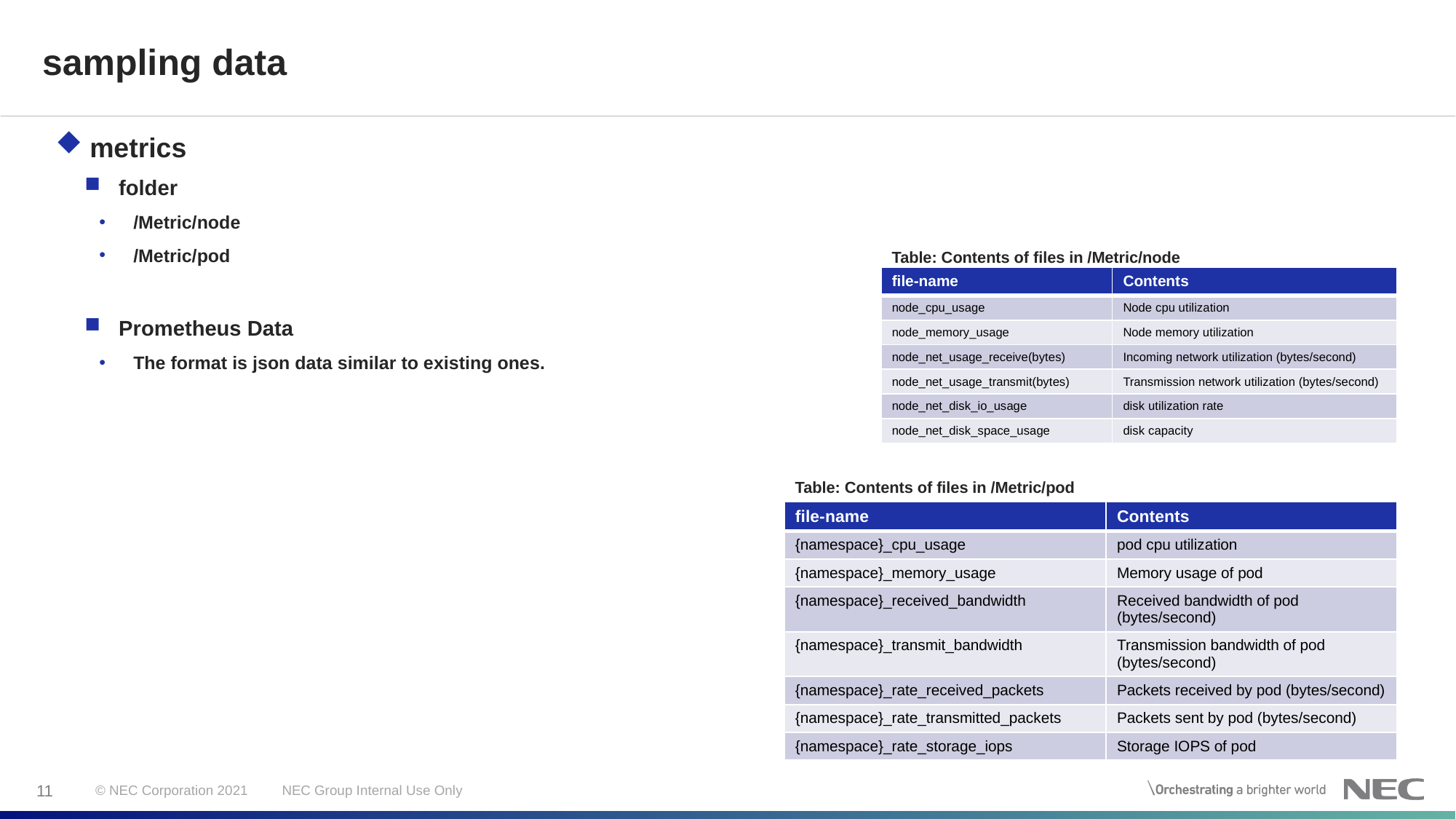

# sampling data
metrics
folder
/Metric/node
/Metric/pod

Prometheus Data
The format is json data similar to existing ones.
Table: Contents of files in /Metric/node
| file-name | Contents |
| --- | --- |
| node\_cpu\_usage | Node cpu utilization |
| node\_memory\_usage | Node memory utilization |
| node\_net\_usage\_receive(bytes) | Incoming network utilization (bytes/second) |
| node\_net\_usage\_transmit(bytes) | Transmission network utilization (bytes/second) |
| node\_net\_disk\_io\_usage | disk utilization rate |
| node\_net\_disk\_space\_usage | disk capacity |
Table: Contents of files in /Metric/pod
| file-name | Contents |
| --- | --- |
| {namespace}\_cpu\_usage | pod cpu utilization |
| {namespace}\_memory\_usage | Memory usage of pod |
| {namespace}\_received\_bandwidth | Received bandwidth of pod (bytes/second) |
| {namespace}\_transmit\_bandwidth | Transmission bandwidth of pod (bytes/second) |
| {namespace}\_rate\_received\_packets | Packets received by pod (bytes/second) |
| {namespace}\_rate\_transmitted\_packets | Packets sent by pod (bytes/second) |
| {namespace}\_rate\_storage\_iops | Storage IOPS of pod |